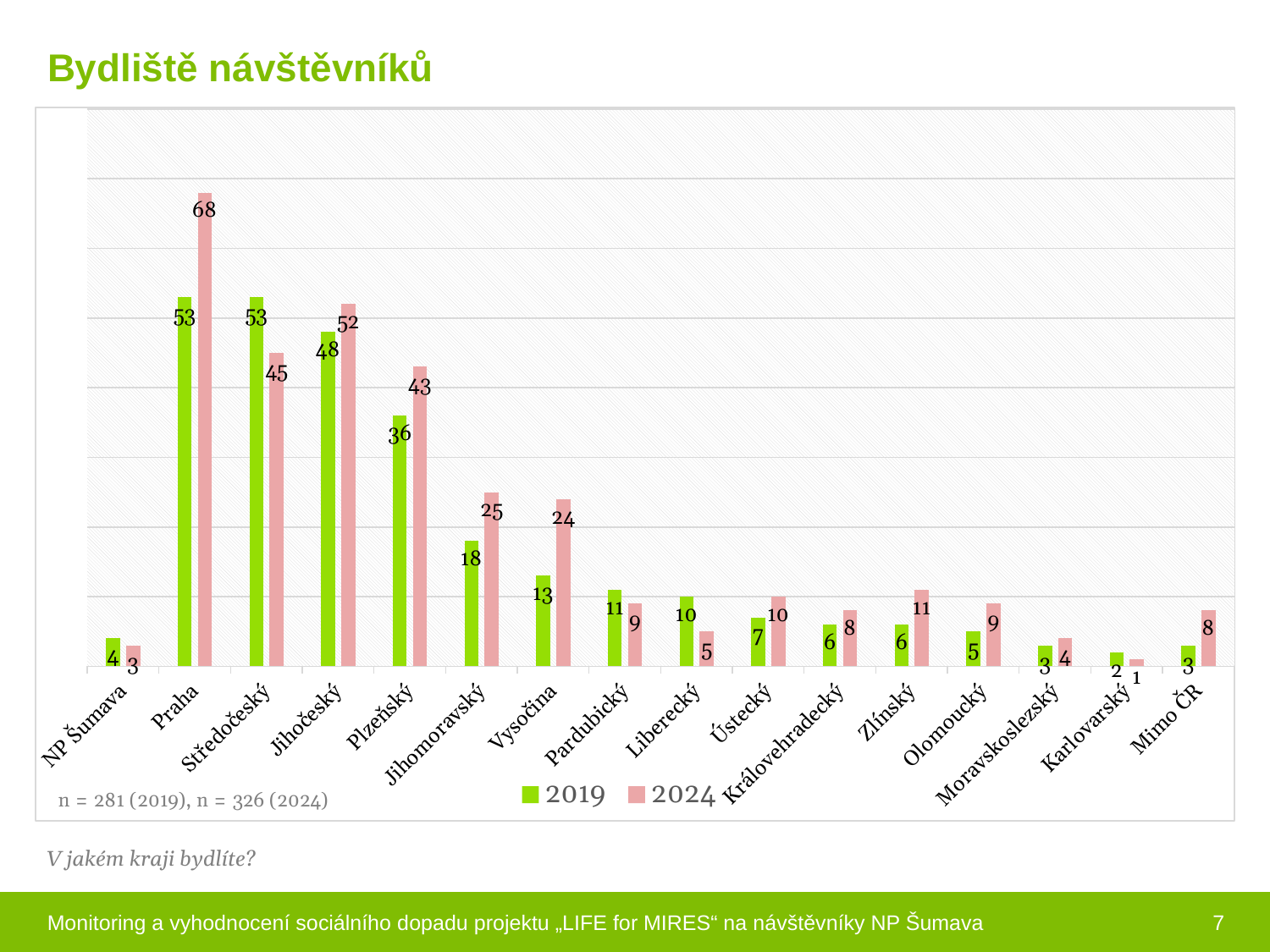

Bydliště návštěvníků

### Chart

| Category | 2019 | 2024 |
|---|---|---|
| NP Šumava | 4.0 | 3.0 |
| Praha | 53.0 | 68.0 |
| Středočeský | 53.0 | 45.0 |
| Jihočeský | 48.0 | 52.0 |
| Plzeňský | 36.0 | 43.0 |
| Jihomoravský | 18.0 | 25.0 |
| Vysočina | 13.0 | 24.0 |
| Pardubický | 11.0 | 9.0 |
| Liberecký | 10.0 | 5.0 |
| Ústecký | 7.0 | 10.0 |
| Královehradecký | 6.0 | 8.0 |
| Zlínský | 6.0 | 11.0 |
| Olomoucký | 5.0 | 9.0 |
| Moravskoslezský | 3.0 | 4.0 |
| Karlovarský | 2.0 | 1.0 |
| Mimo ČR | 3.0 | 8.0 |
V jakém kraji bydlíte?
7
Monitoring a vyhodnocení sociálního dopadu projektu „LIFE for MIRES“ na návštěvníky NP Šumava